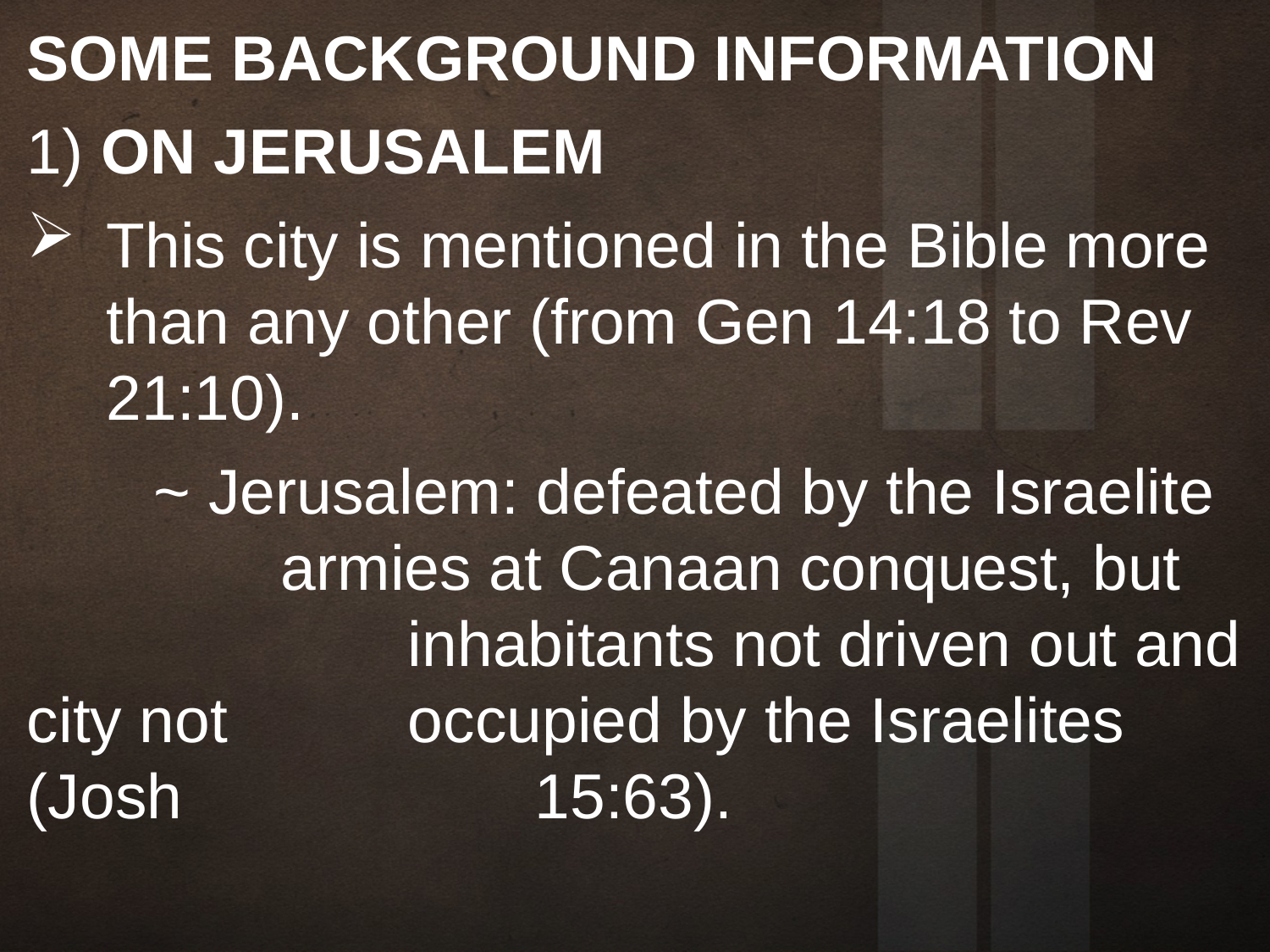

Some Background Information
1) On Jerusalem
This city is mentioned in the Bible more than any other (from Gen 14:18 to Rev 21:10).
	~ Jerusalem: defeated by the Israelite 		armies at Canaan conquest, but 			inhabitants not driven out and city not 		occupied by the Israelites (Josh 			15:63).